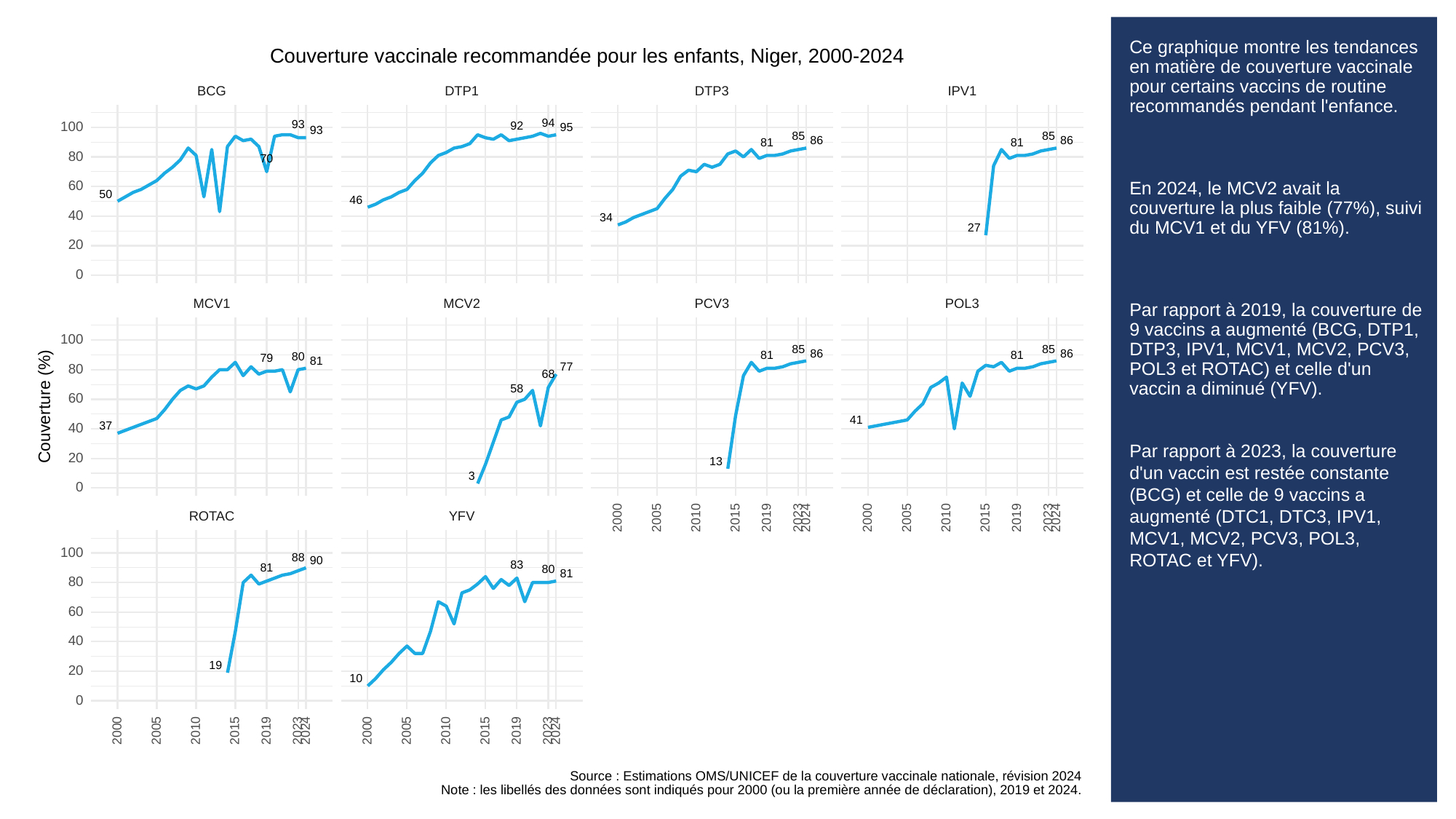

# Ce graphique montre les tendances en matière de couverture vaccinale pour certains vaccins de routine recommandés pendant l'enfance.

En 2024, le MCV2 avait la couverture la plus faible (77%), suivi du MCV1 et du YFV (81%).

Par rapport à 2019, la couverture de 9 vaccins a augmenté (BCG, DTP1, DTP3, IPV1, MCV1, MCV2, PCV3, POL3 et ROTAC) et celle d'un vaccin a diminué (YFV).

Par rapport à 2023, la couverture d'un vaccin est restée constante (BCG) et celle de 9 vaccins a augmenté (DTC1, DTC3, IPV1, MCV1, MCV2, PCV3, POL3, ROTAC et YFV).

Couverture vaccinale recommandée pour les enfants, Niger, 2000-2024
BCG
DTP3
DTP1
IPV1

94
93
100
92
95
93

85
85

86
86
81
81

80
70

60

50
46

40
34

27

20

0

POL3
PCV3
MCV1
MCV2

100

85
85
86
86
81
81
80
79

81

77
80

68

58
60
Couverture (%)

41
37
40

20
13

3

0

ROTAC
YFV
2023
2023
2000
2005
2010
2015
2019
2024
2000
2005
2010
2015
2019
2024

100

88
90
83
81
80

81

80

60

40

19
20

10

0

2023
2023
2000
2005
2010
2015
2019
2024
2000
2005
2010
2015
2019
2024
Source : Estimations OMS/UNICEF de la couverture vaccinale nationale, révision 2024
Note : les libellés des données sont indiqués pour 2000 (ou la première année de déclaration), 2019 et 2024.